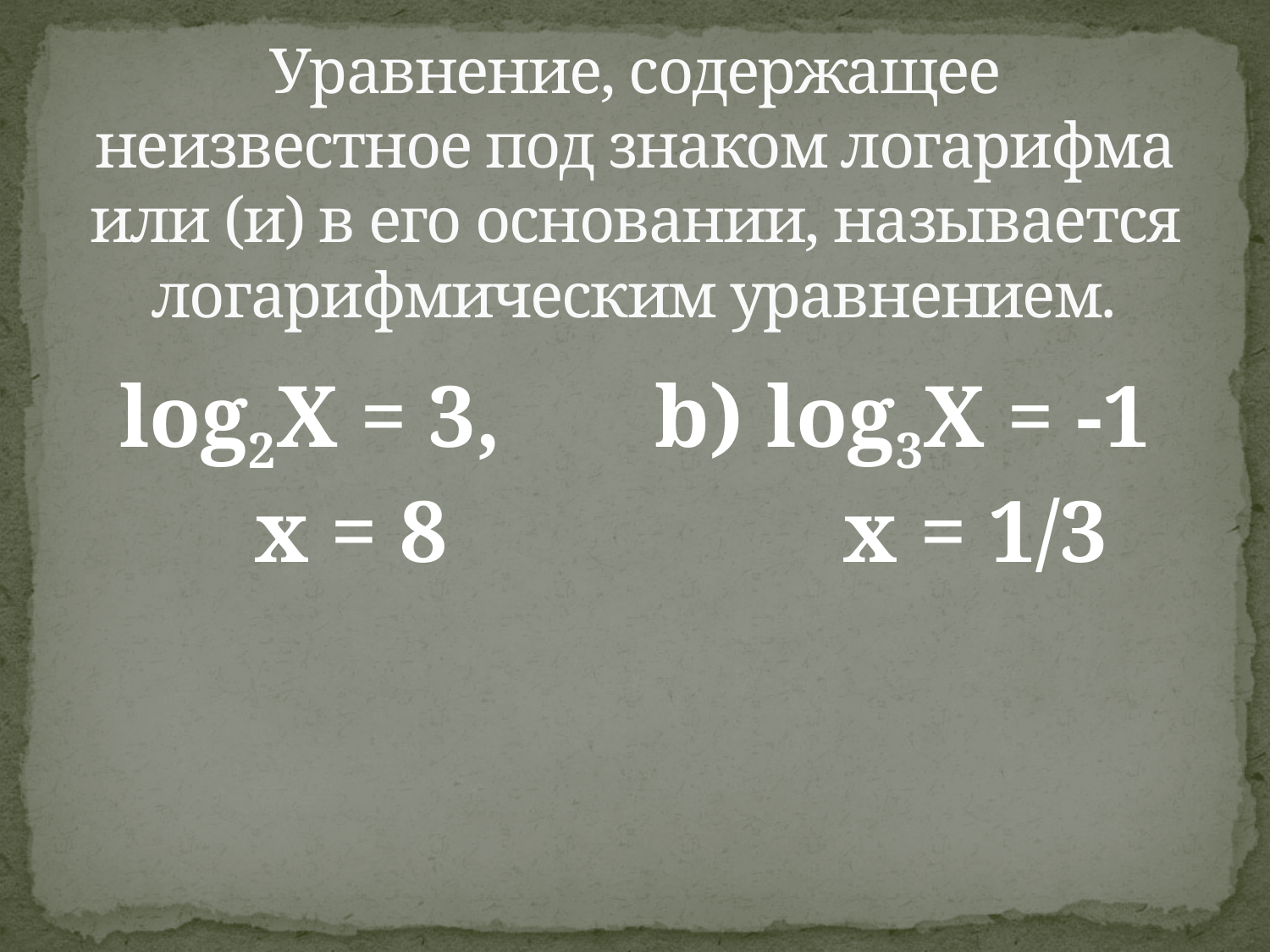

# Уравнение, содержащее неизвестное под знаком логарифма или (и) в его основании, называется логарифмическим уравнением.
log2X = 3,       b) log3X = -1
 x = 8                  x = 1/3